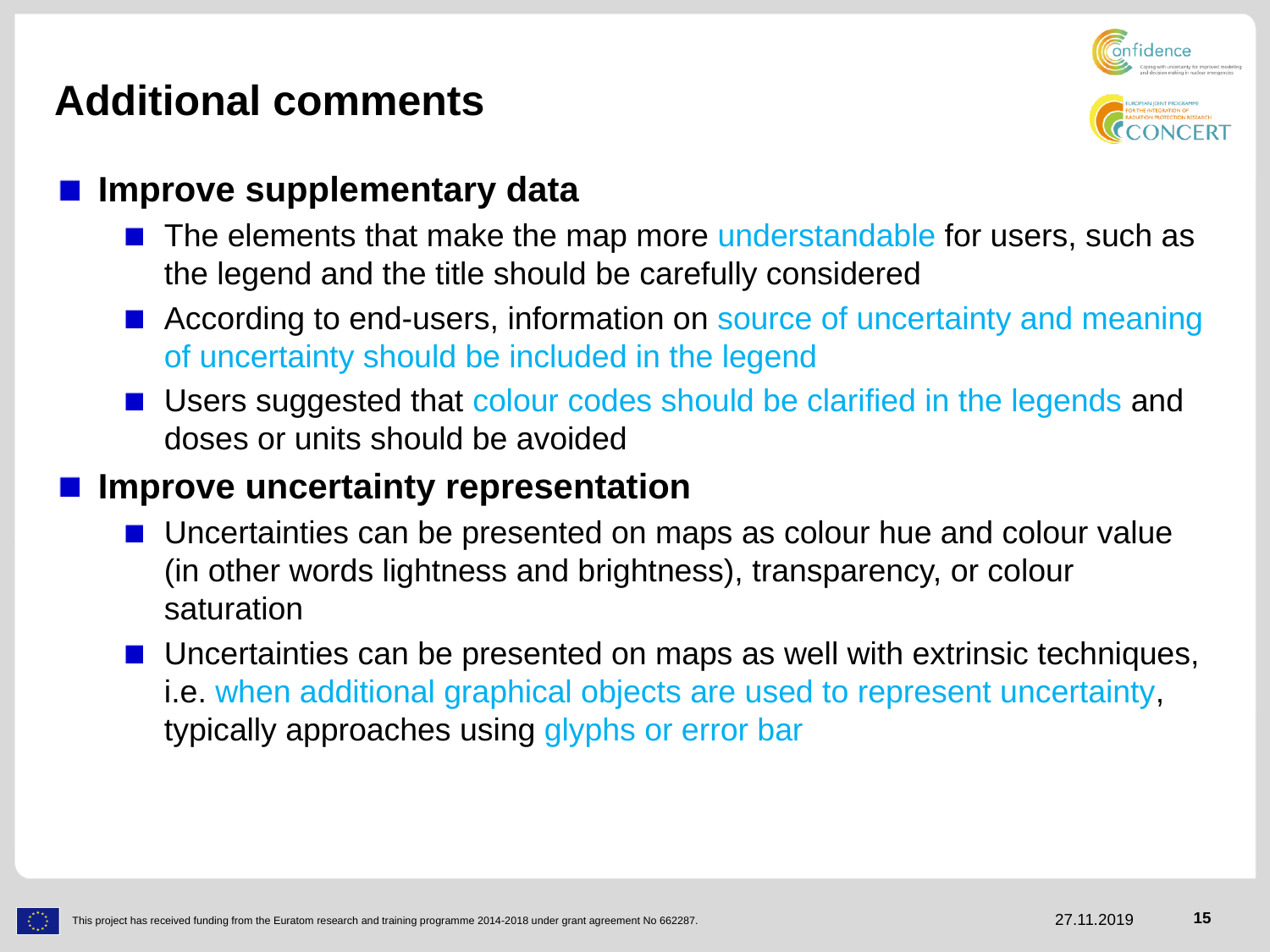

# Additional comments
Improve supplementary data
The elements that make the map more understandable for users, such as the legend and the title should be carefully considered
According to end-users, information on source of uncertainty and meaning of uncertainty should be included in the legend
Users suggested that colour codes should be clarified in the legends and doses or units should be avoided
Improve uncertainty representation
Uncertainties can be presented on maps as colour hue and colour value (in other words lightness and brightness), transparency, or colour saturation
Uncertainties can be presented on maps as well with extrinsic techniques, i.e. when additional graphical objects are used to represent uncertainty, typically approaches using glyphs or error bar